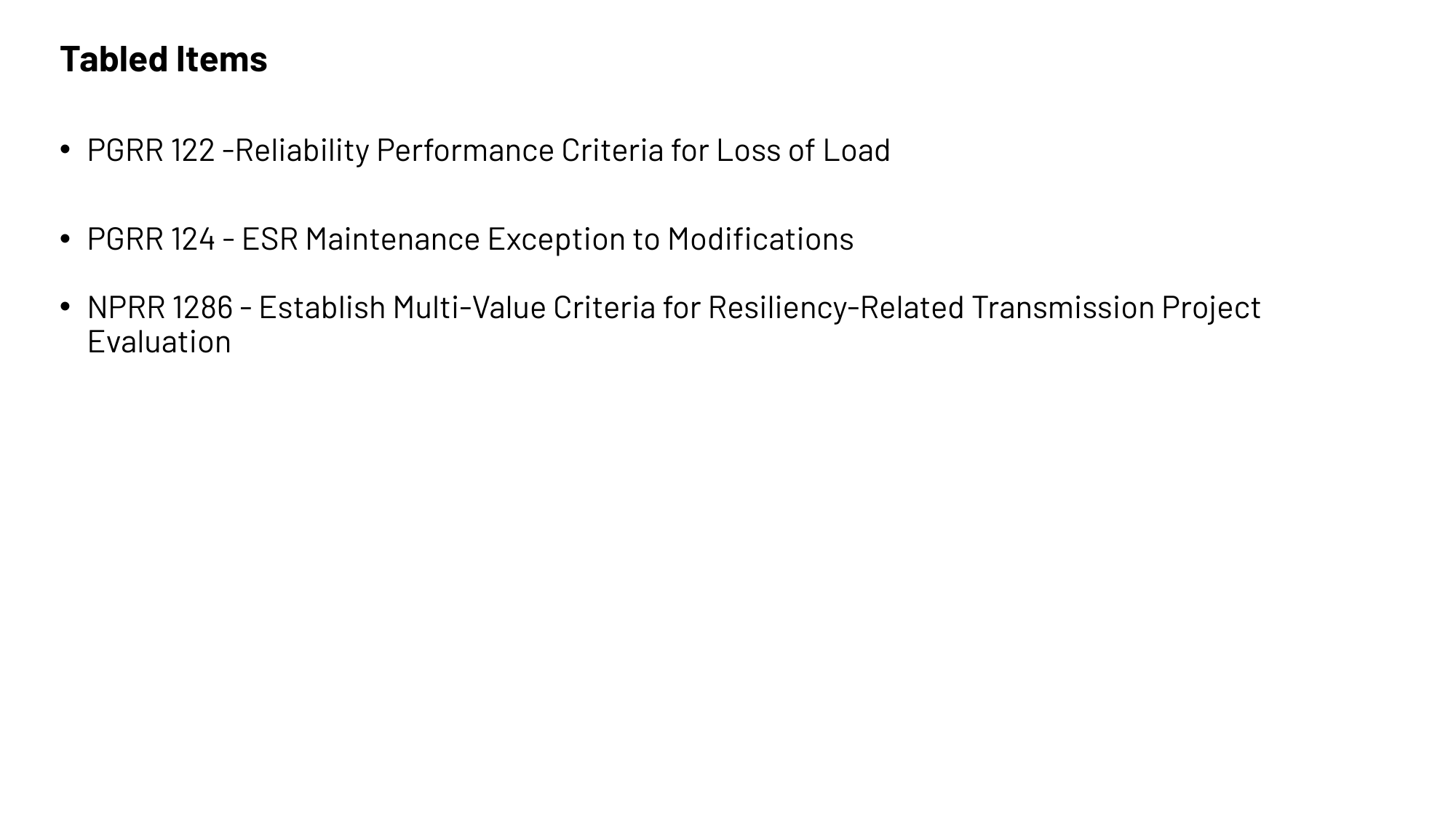

Tabled Items
PGRR 122 -Reliability Performance Criteria for Loss of Load
PGRR 124 - ESR Maintenance Exception to Modifications
NPRR 1286 - Establish Multi-Value Criteria for Resiliency-Related Transmission Project Evaluation